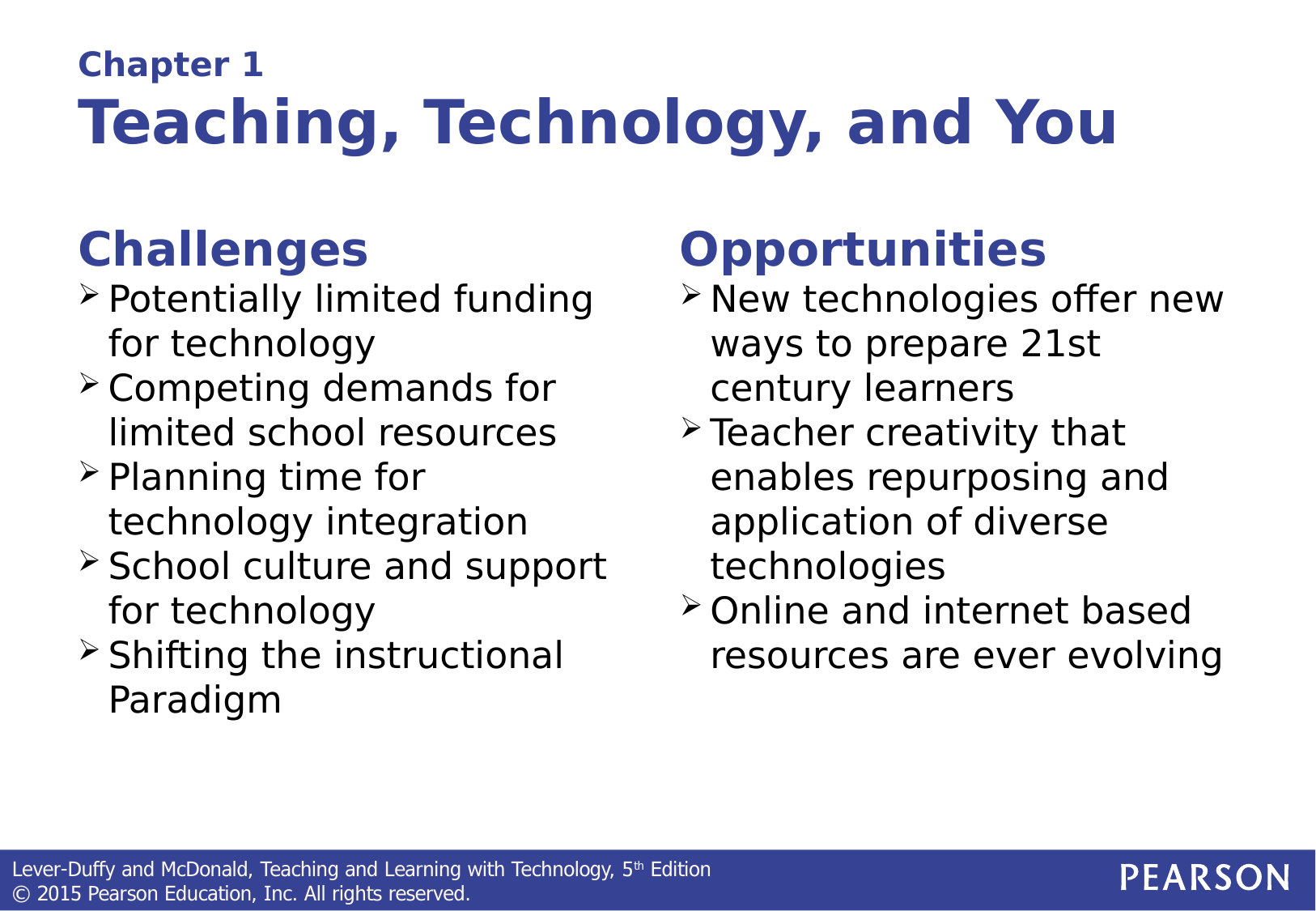

# Chapter 1 Teaching, Technology, and You
Challenges
Potentially limited funding for technology
Competing demands for limited school resources
Planning time for technology integration
School culture and support for technology
Shifting the instructional Paradigm
Opportunities
New technologies offer new ways to prepare 21st century learners
Teacher creativity that enables repurposing and application of diverse technologies
Online and internet based resources are ever evolving